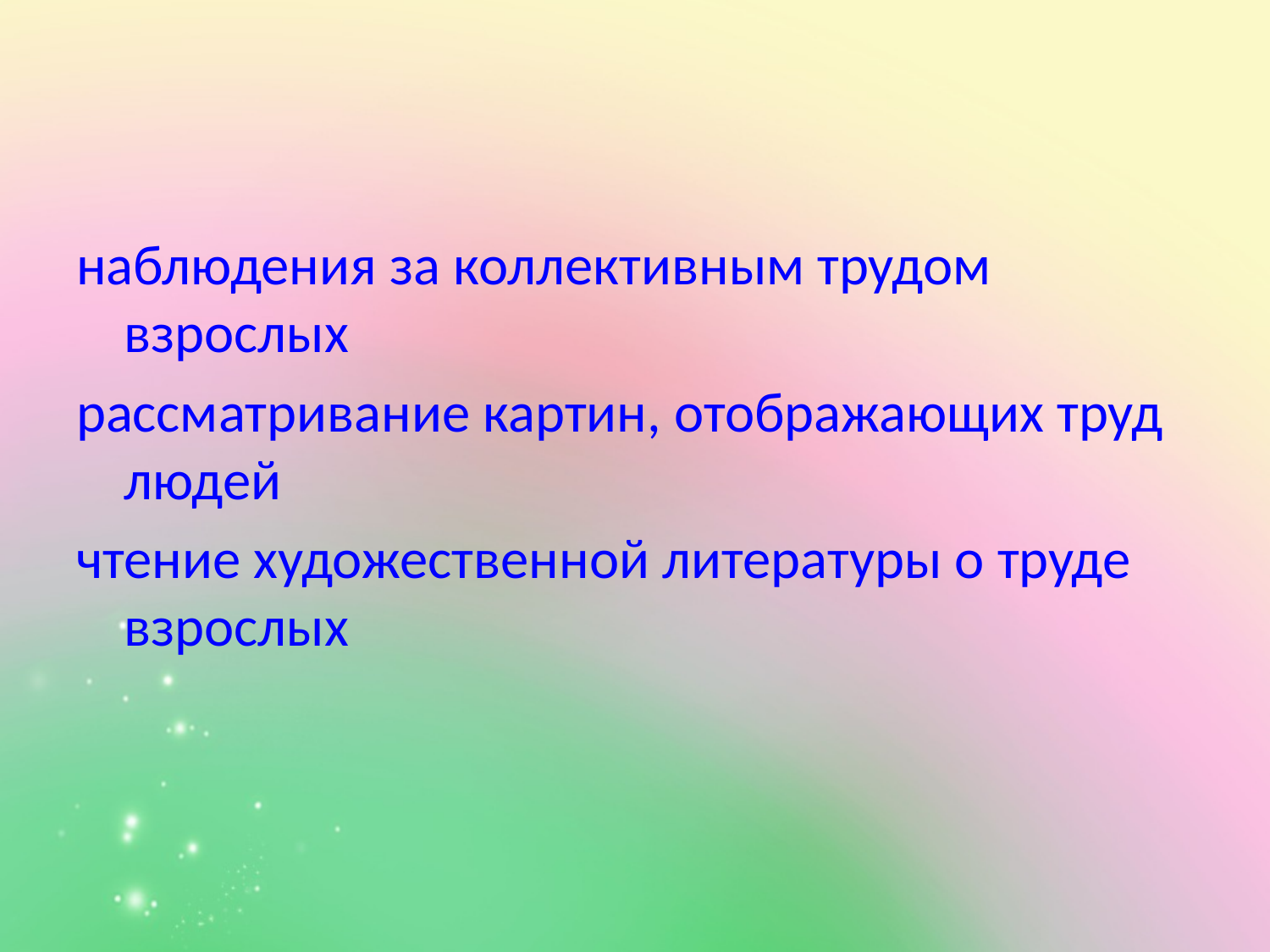

наблюдения за коллективным трудом взрослых
рассматривание картин, отображающих труд людей
чтение художественной литературы о труде взрослых